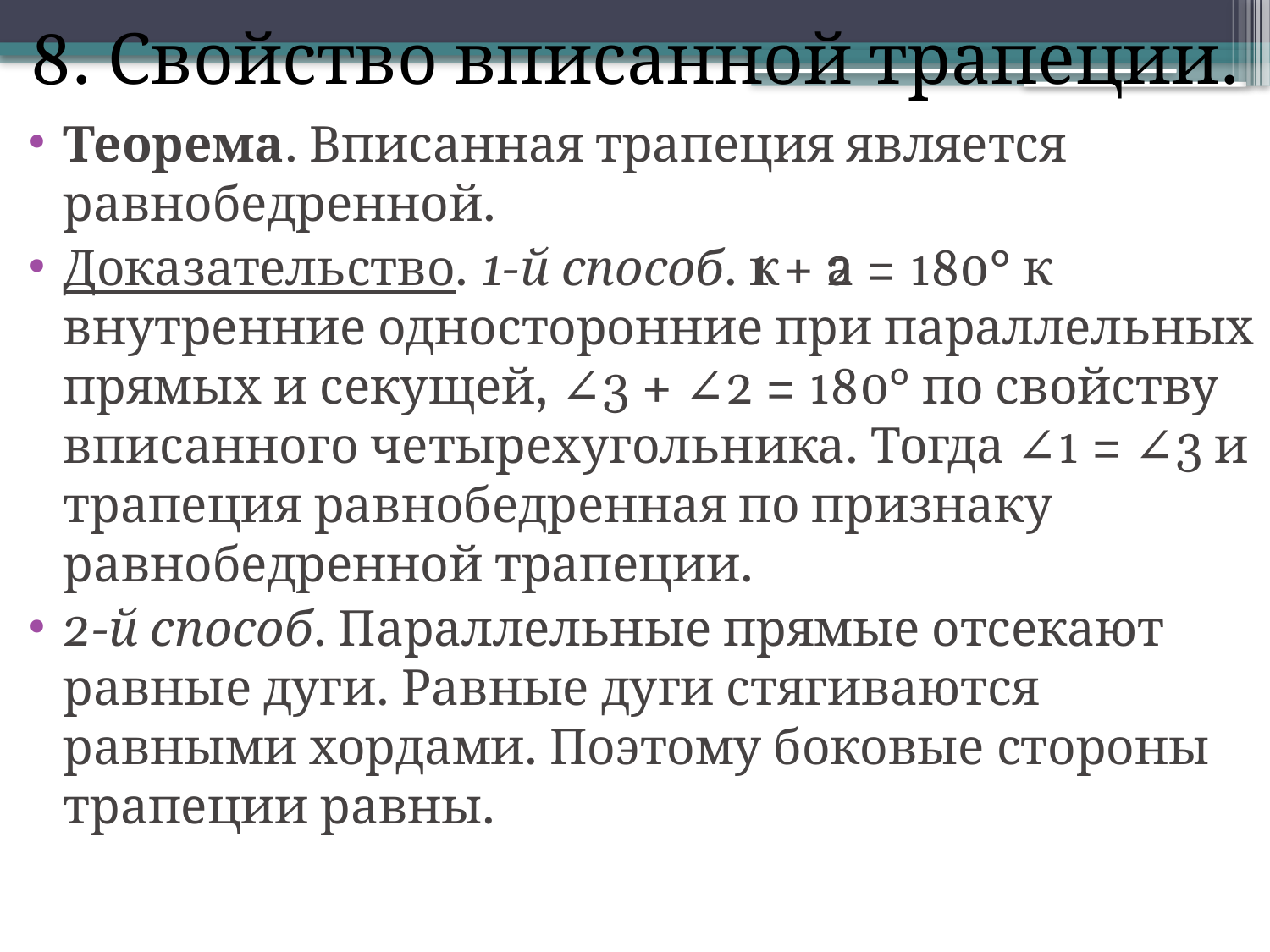

# 8. Свойство вписанной трапеции.
Теорема. Вписанная трапеция является равнобедренной.
Доказательство. 1-й способ. ∠1 + ∠2 = 180° как внутренние односторонние при параллельных прямых и секущей, ∠3 + ∠2 = 180° по свойству вписанного четырехугольника. Тогда ∠1 = ∠3 и трапеция равнобедренная по признаку равнобедренной трапеции.
2-й способ. Параллельные прямые отсекают равные дуги. Равные дуги стягиваются равными хордами. Поэтому боковые стороны трапеции равны.